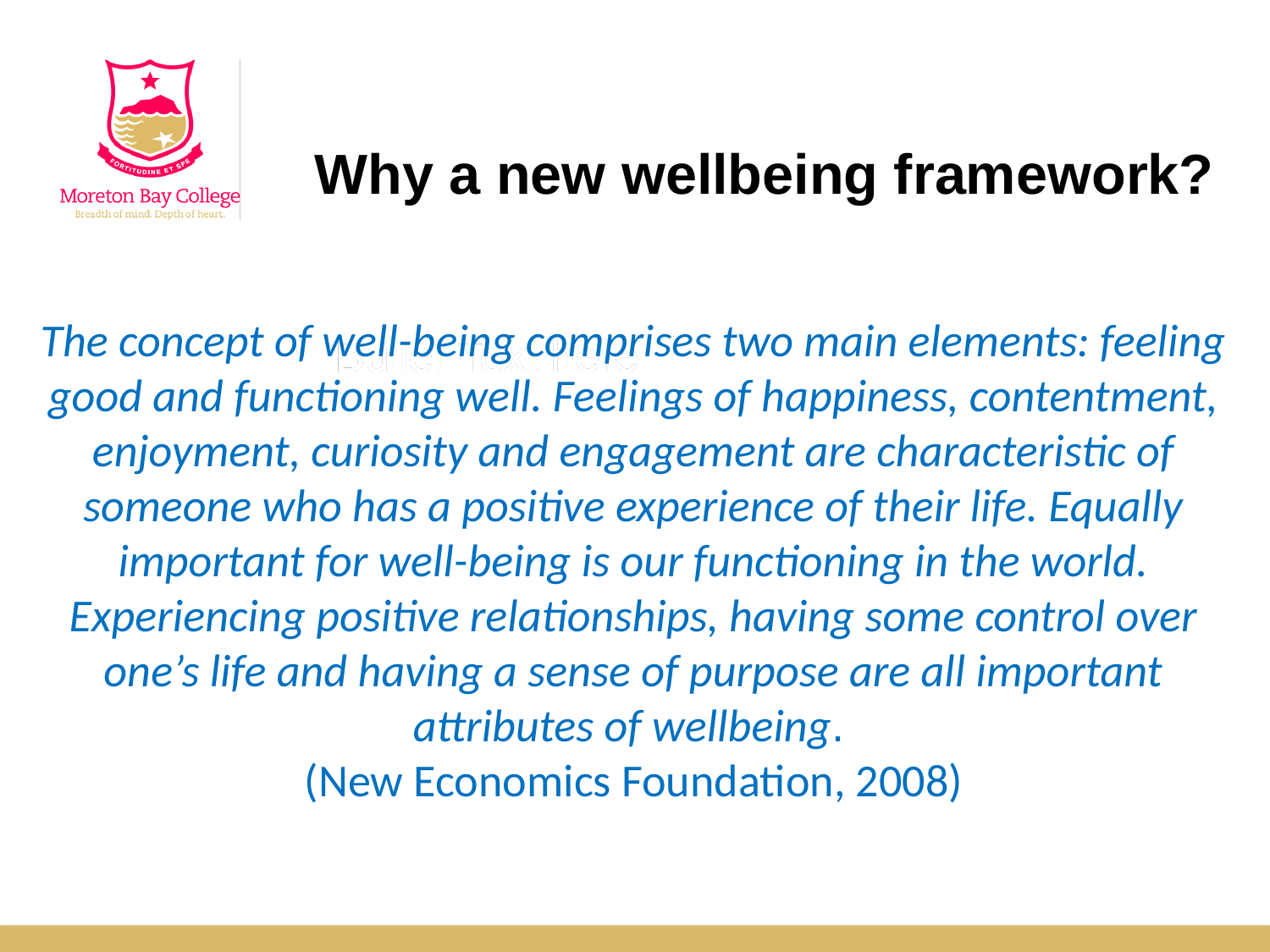

# Why a new wellbeing framework?

The concept of well-being comprises two main elements: feeling good and functioning well. Feelings of happiness, contentment, enjoyment, curiosity and engagement are characteristic of someone who has a positive experience of their life. Equally important for well-being is our functioning in the world. Experiencing positive relationships, having some control over one’s life and having a sense of purpose are all important attributes of wellbeing.
(New Economics Foundation, 2008)